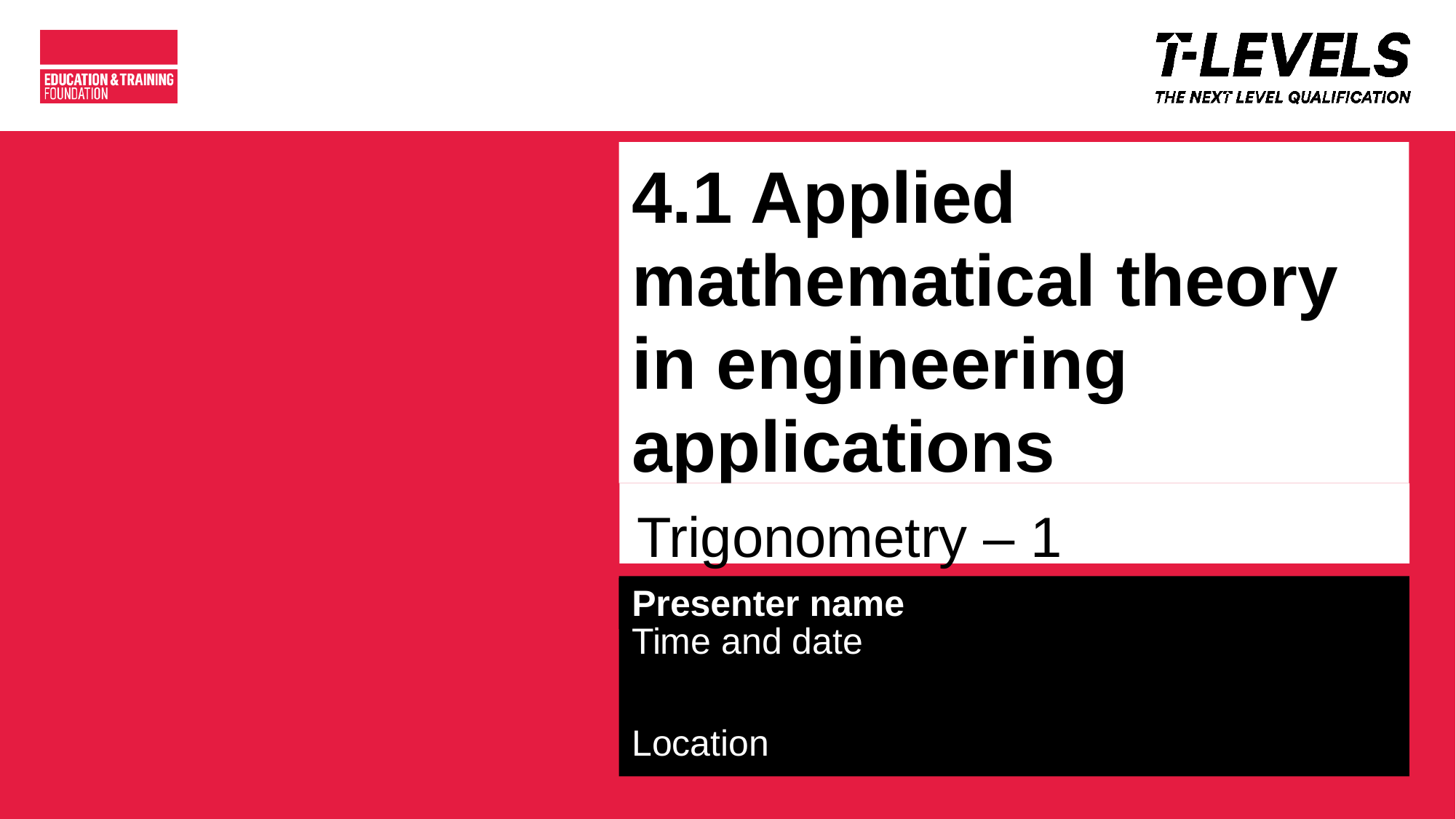

# 4.1 Applied mathematical theory in engineering applications
Trigonometry – 1
Presenter name
Time and date
Location